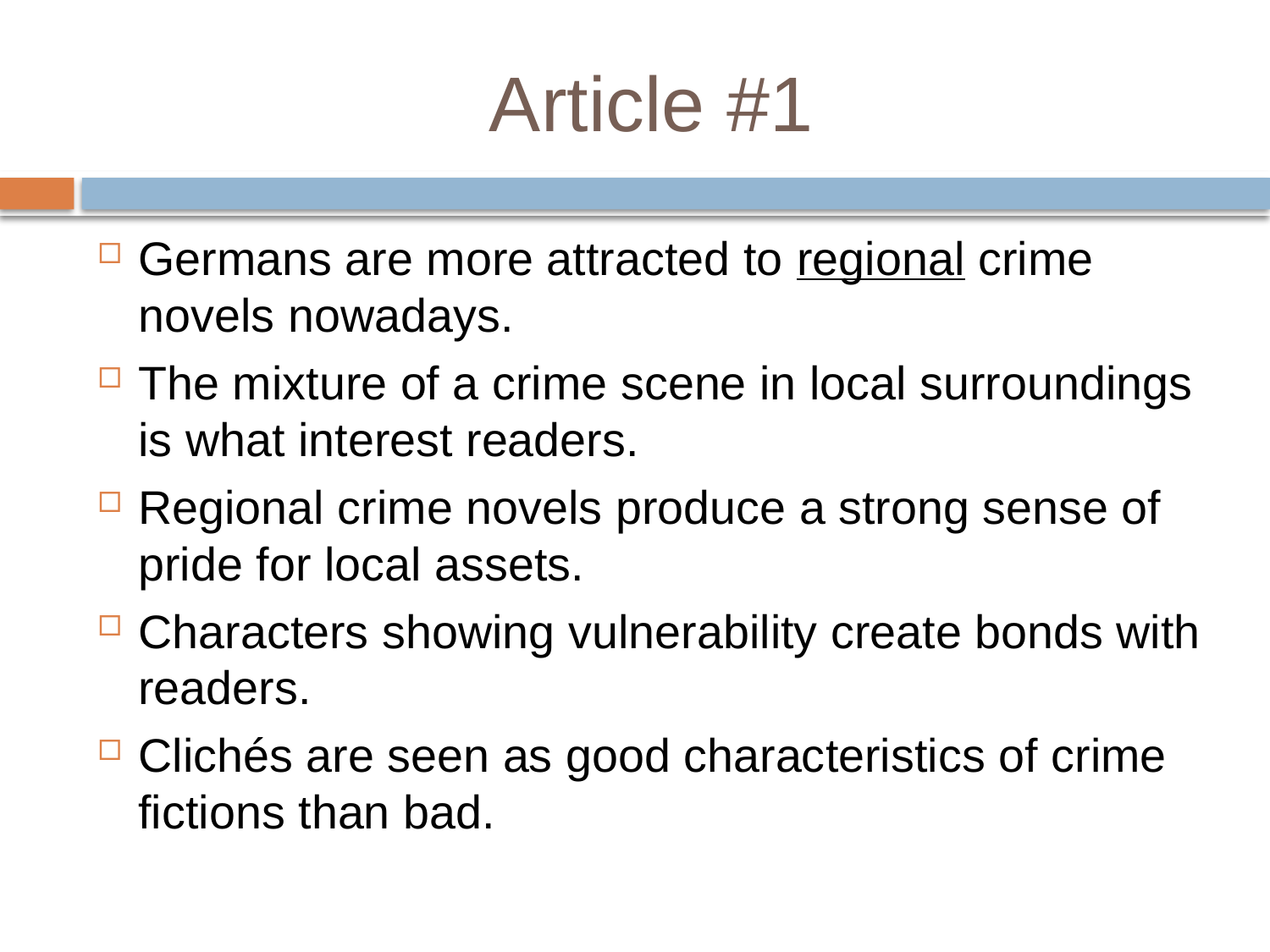

# Article #1
Germans are more attracted to regional crime novels nowadays.
The mixture of a crime scene in local surroundings is what interest readers.
Regional crime novels produce a strong sense of pride for local assets.
Characters showing vulnerability create bonds with readers.
Clichés are seen as good characteristics of crime fictions than bad.